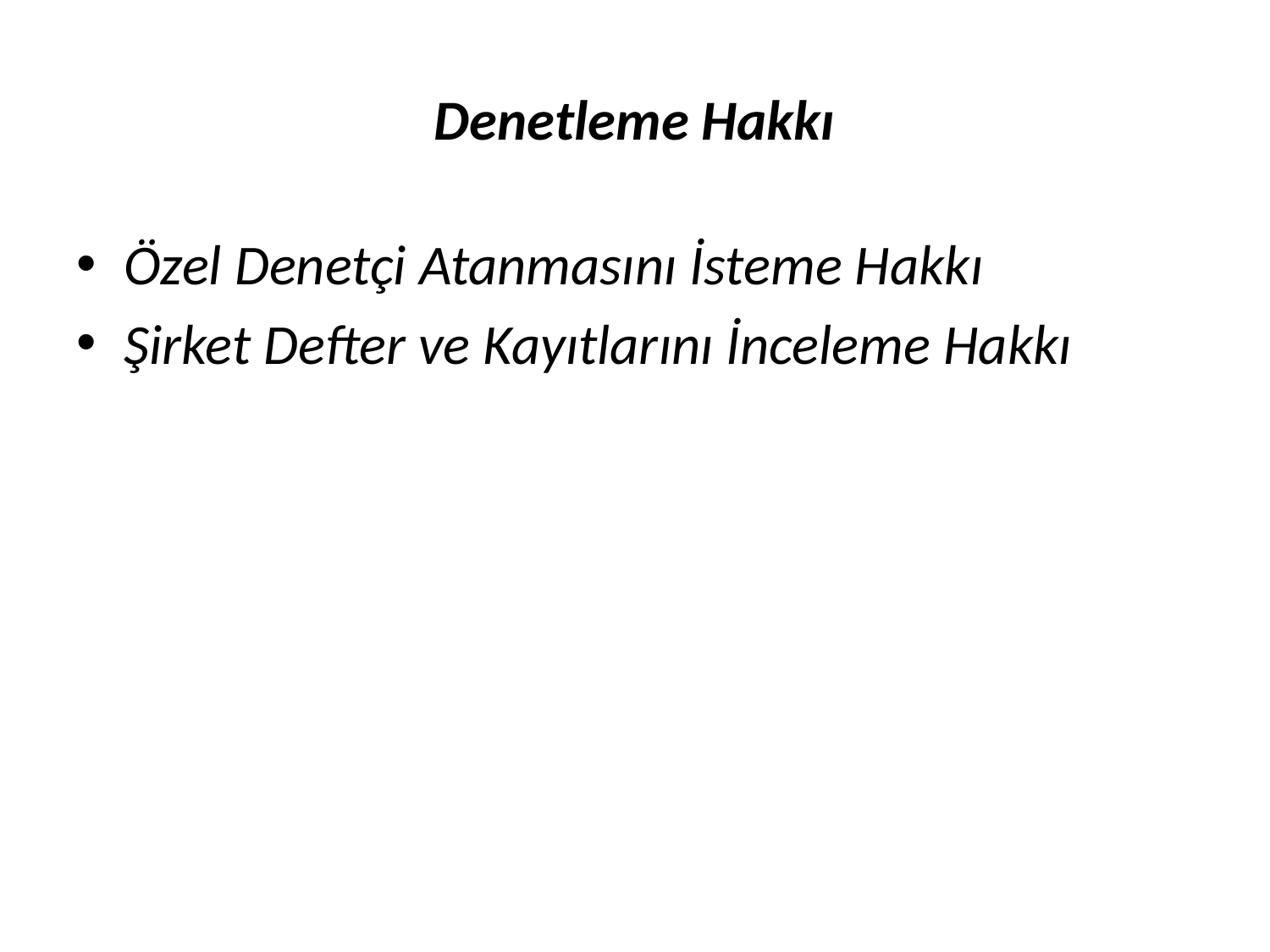

# Denetleme Hakkı
Özel Denetçi Atanmasını İsteme Hakkı
Şirket Defter ve Kayıtlarını İnceleme Hakkı